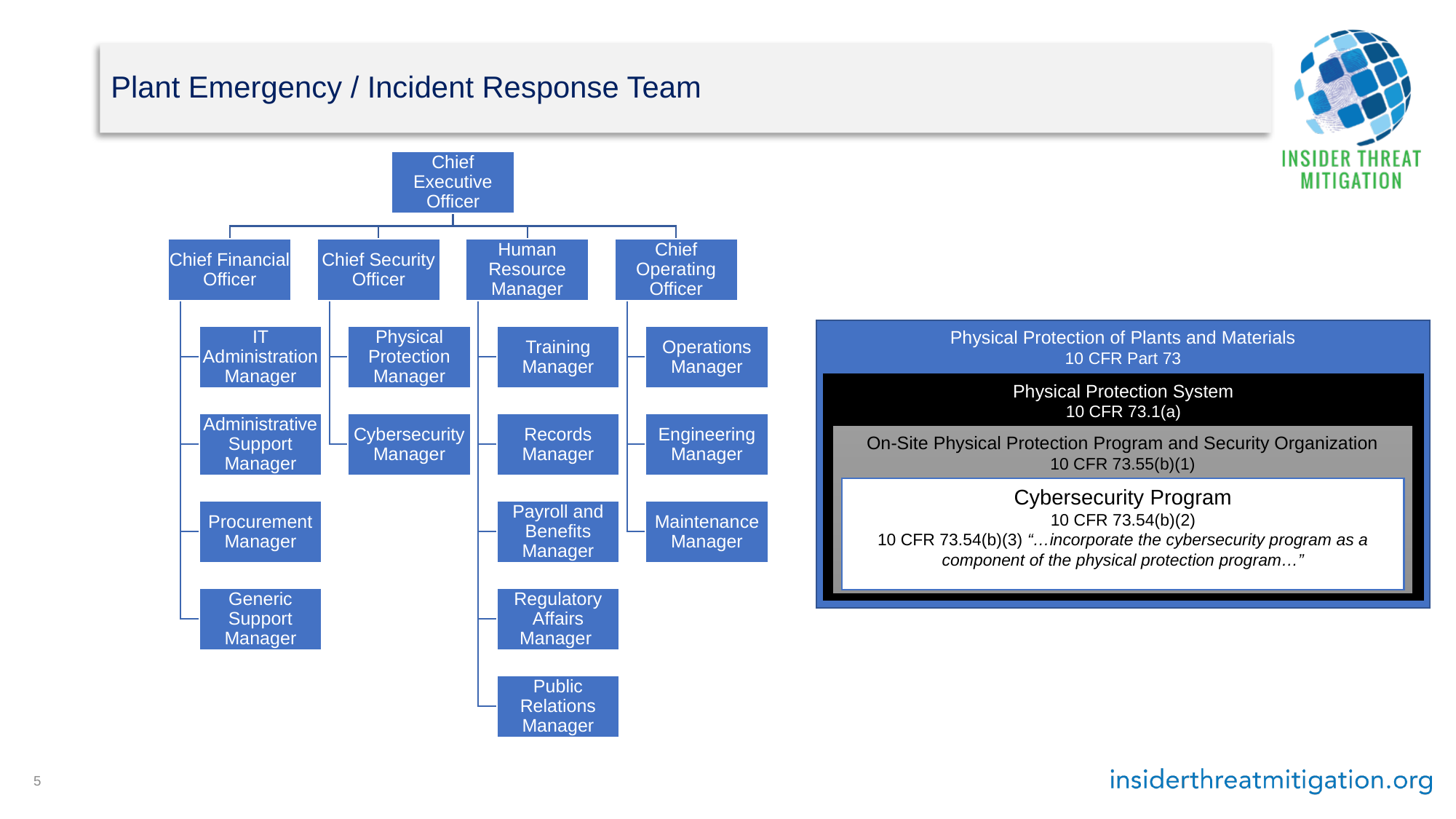

# Plant Emergency / Incident Response Team
Chief Executive Officer
Chief Financial Officer
IT Administration Manager
Administrative Support Manager
Procurement Manager
Generic Support Manager
Chief Security Officer
Physical Protection Manager
Cybersecurity Manager
Human Resource Manager
Training Manager
Records Manager
Payroll and Benefits Manager
Regulatory Affairs Manager
Public Relations Manager
Chief Operating Officer
Operations Manager
Engineering Manager
Maintenance Manager
Physical Protection of Plants and Materials
10 CFR Part 73
Physical Protection System
10 CFR 73.1(a)
On-Site Physical Protection Program and Security Organization
10 CFR 73.55(b)(1)
Cybersecurity Program
10 CFR 73.54(b)(2)
10 CFR 73.54(b)(3) “…incorporate the cybersecurity program as a component of the physical protection program…”
5